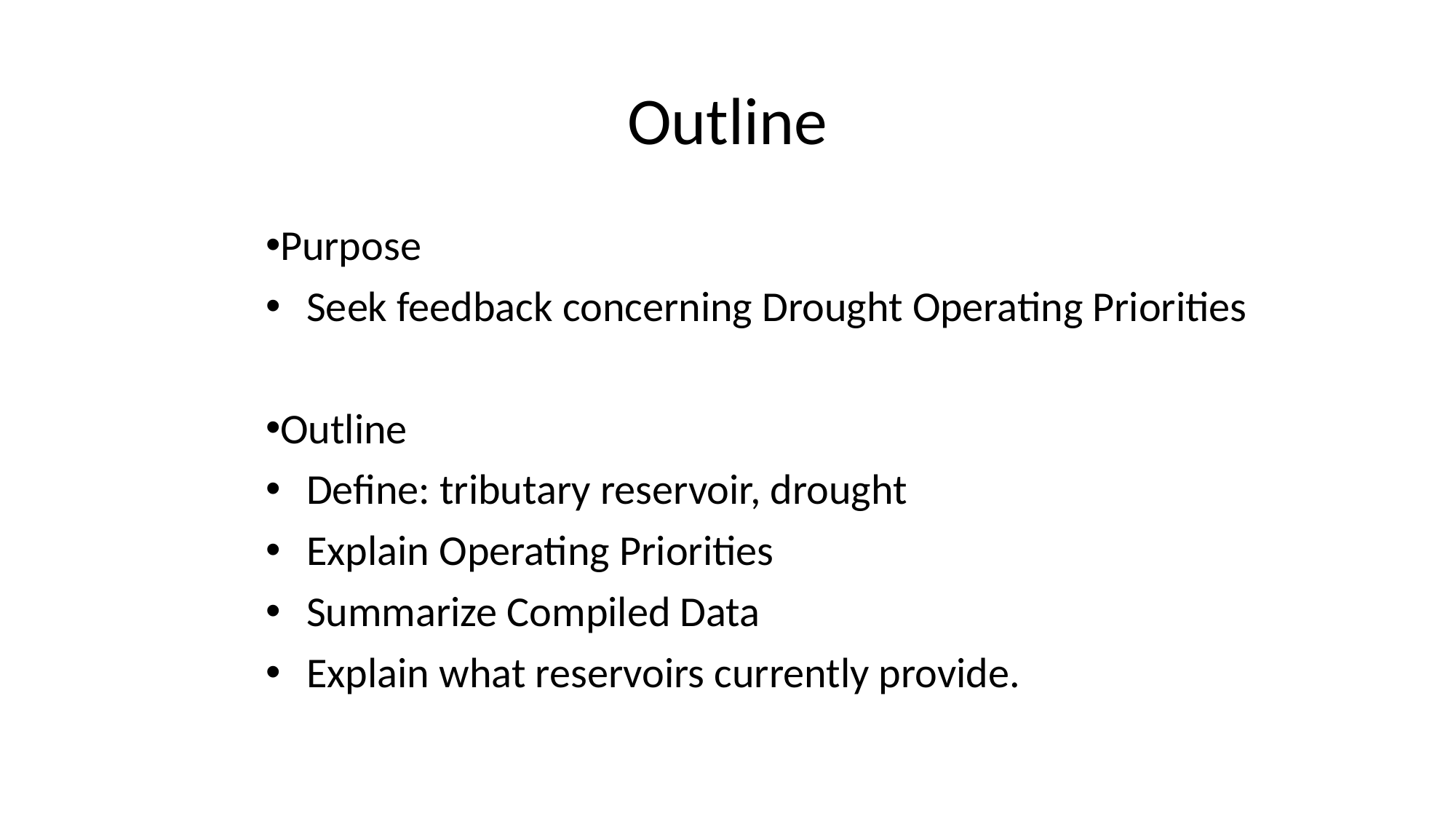

# Outline
Purpose
Seek feedback concerning Drought Operating Priorities

Outline
Define: tributary reservoir, drought
Explain Operating Priorities
Summarize Compiled Data
Explain what reservoirs currently provide.